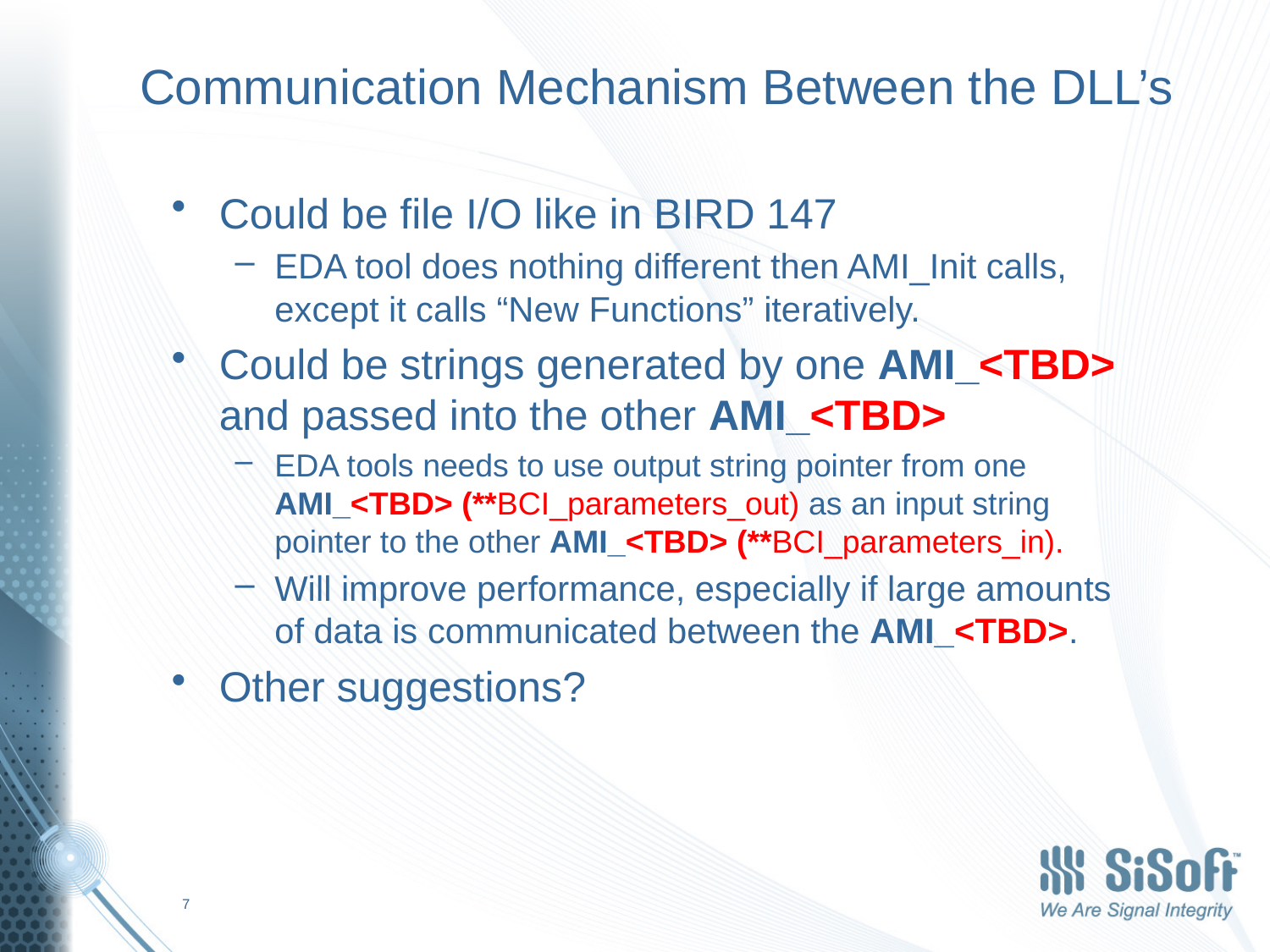

# Communication Mechanism Between the DLL’s
Could be file I/O like in BIRD 147
EDA tool does nothing different then AMI_Init calls, except it calls “New Functions” iteratively.
Could be strings generated by one AMI_<TBD> and passed into the other AMI_<TBD>
EDA tools needs to use output string pointer from one AMI_<TBD> (**BCI_parameters_out) as an input string pointer to the other AMI_<TBD> (**BCI_parameters_in).
Will improve performance, especially if large amounts of data is communicated between the AMI_<TBD>.
Other suggestions?
7